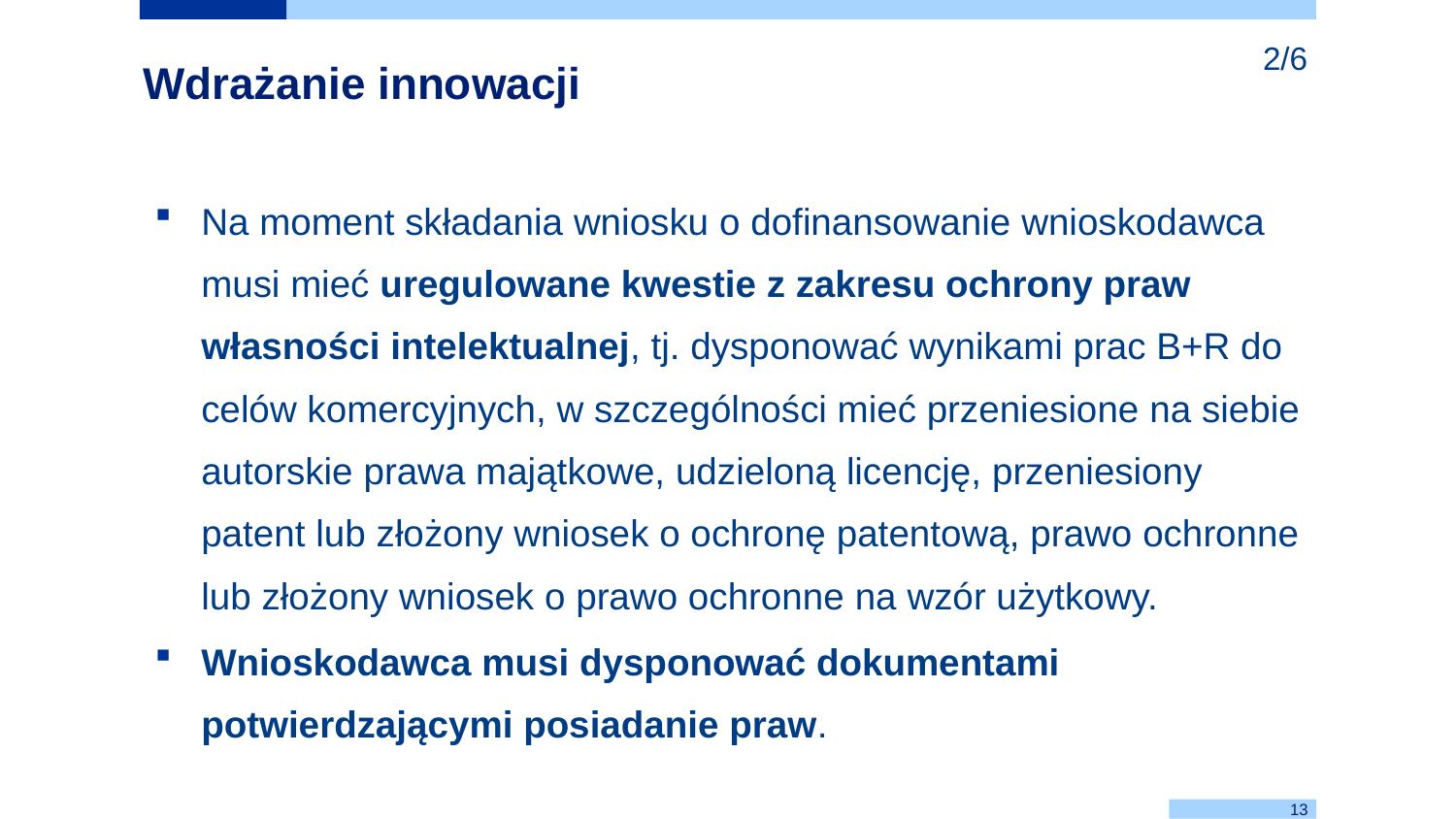

2/6
Wdrażanie innowacji
Na moment składania wniosku o dofinansowanie wnioskodawca musi mieć uregulowane kwestie z zakresu ochrony praw własności intelektualnej, tj. dysponować wynikami prac B+R do celów komercyjnych, w szczególności mieć przeniesione na siebie autorskie prawa majątkowe, udzieloną licencję, przeniesiony patent lub złożony wniosek o ochronę patentową, prawo ochronne lub złożony wniosek o prawo ochronne na wzór użytkowy.
Wnioskodawca musi dysponować dokumentami potwierdzającymi posiadanie praw.

13